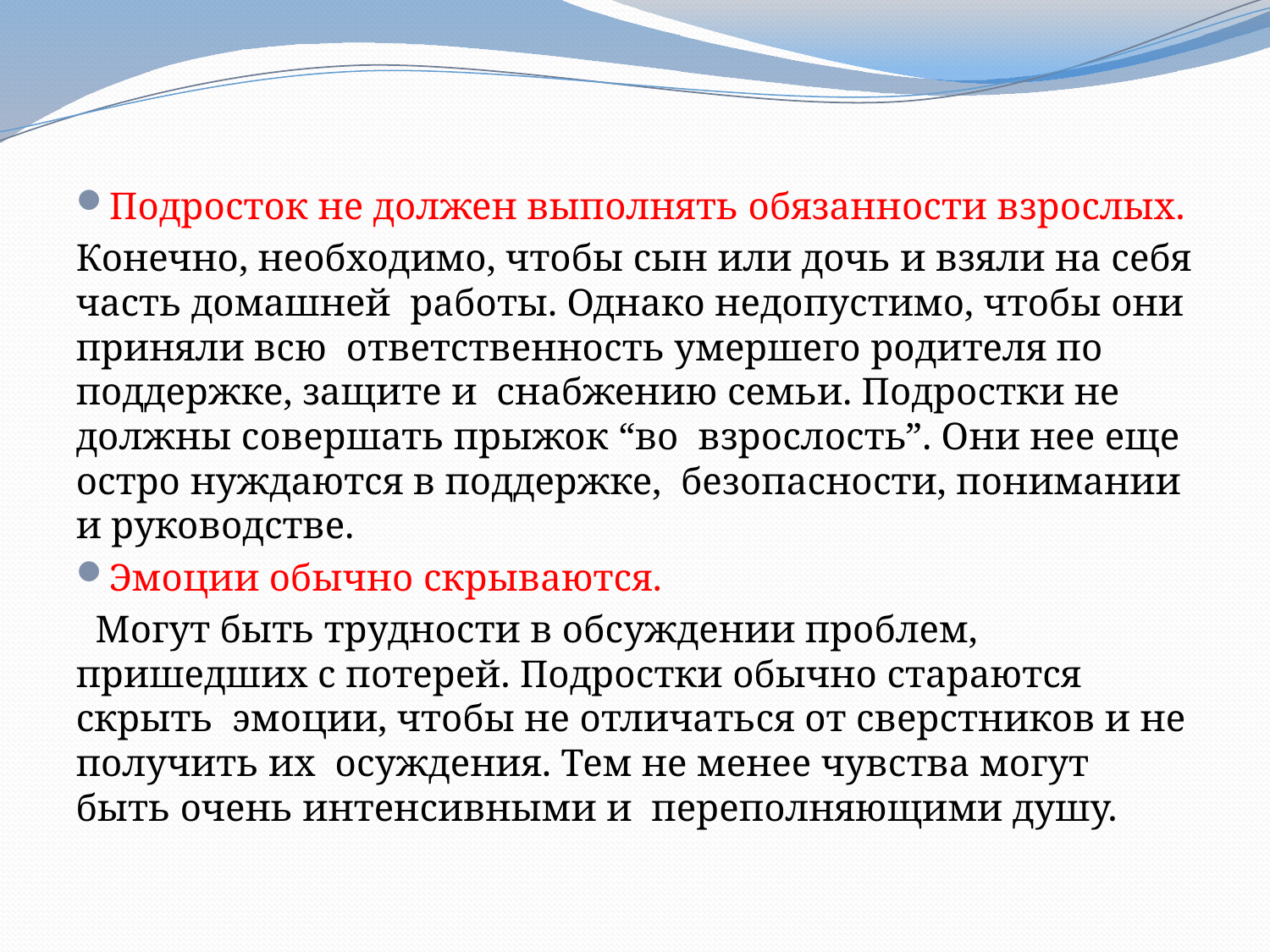

Подросток не должен выполнять обязанности взрослых.
Конечно, необходимо, чтобы сын или дочь и взяли на себя часть домашней  работы. Однако недопустимо, чтобы они приняли всю  ответственность умершего родителя по поддержке, защите и  снабжению семьи. Подростки не должны совершать прыжок “во  взрослость”. Они нее еще остро нуждаются в поддержке,  безопасности, понимании и руководстве.
Эмоции обычно скрываются.
  Moгут быть трудности в обсуждении проблем, пришедших с потерей. Подростки обычно стараются скрыть  эмоции, чтобы не отличаться от сверстников и не получить их  осуждения. Тем не менее чувства могут быть очень интенсивными и  переполняющими душу.